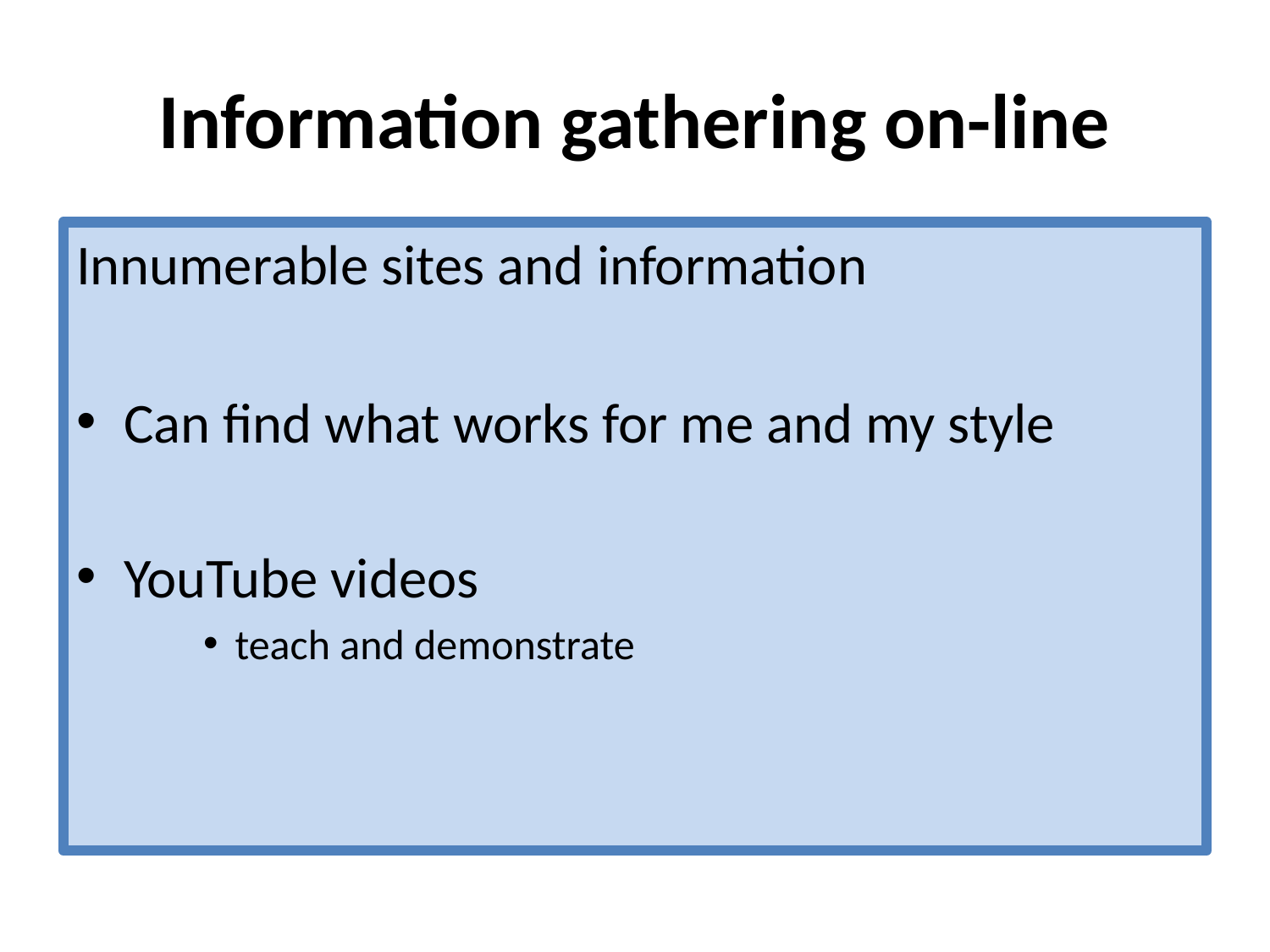

# Information gathering on-line
Innumerable sites and information

Can find what works for me and my style

YouTube videos
teach and demonstrate